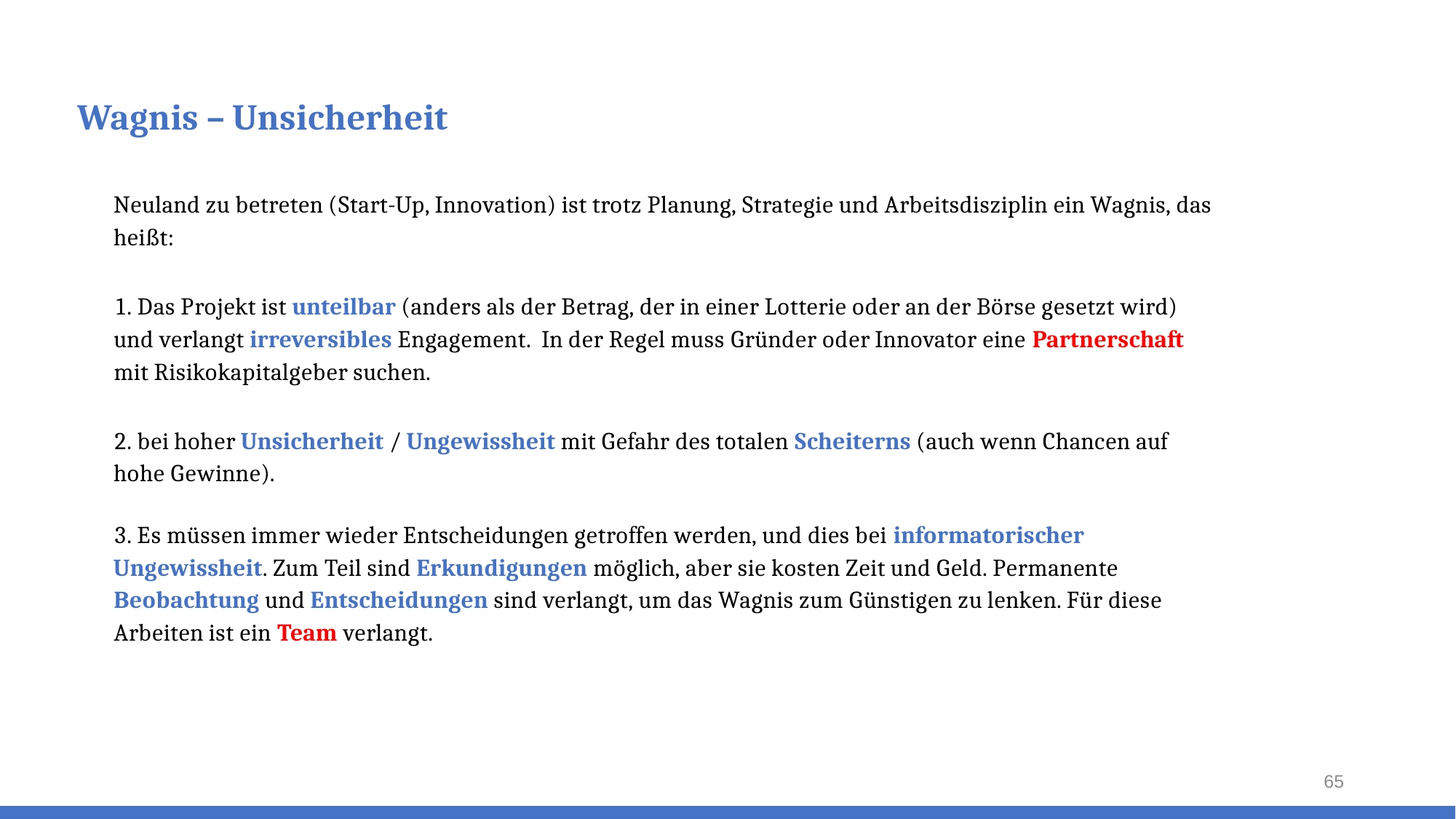

# Wagnis – Unsicherheit
Neuland zu betreten (Start-Up, Innovation) ist trotz Planung, Strategie und Arbeitsdisziplin ein Wagnis, das heißt:
1. Das Projekt ist unteilbar (anders als der Betrag, der in einer Lotterie oder an der Börse gesetzt wird) und verlangt irreversibles Engagement.  In der Regel muss Gründer oder Innovator eine Partnerschaft mit Risikokapitalgeber suchen.
2. bei hoher Unsicherheit / Ungewissheit mit Gefahr des totalen Scheiterns (auch wenn Chancen auf hohe Gewinne).
3. Es müssen immer wieder Entscheidungen getroffen werden, und dies bei informatorischer Ungewissheit. Zum Teil sind Erkundigungen möglich, aber sie kosten Zeit und Geld. Permanente Beobachtung und Entscheidungen sind verlangt, um das Wagnis zum Günstigen zu lenken. Für diese Arbeiten ist ein Team verlangt.
65